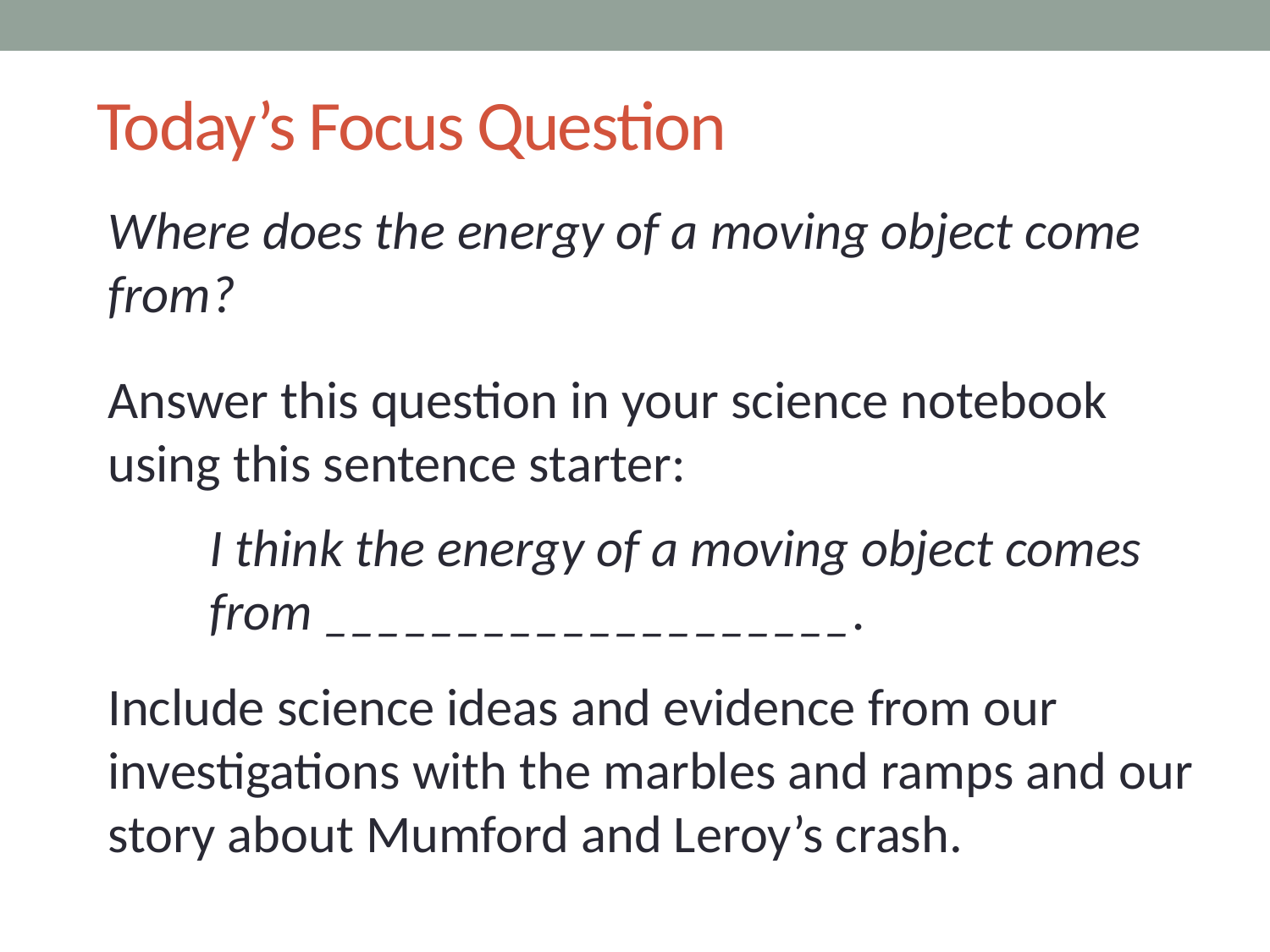

# Today’s Focus Question
Where does the energy of a moving object come from?
Answer this question in your science notebook using this sentence starter:
I think the energy of a moving object comes
from ____________________.
Include science ideas and evidence from our investigations with the marbles and ramps and our story about Mumford and Leroy’s crash.